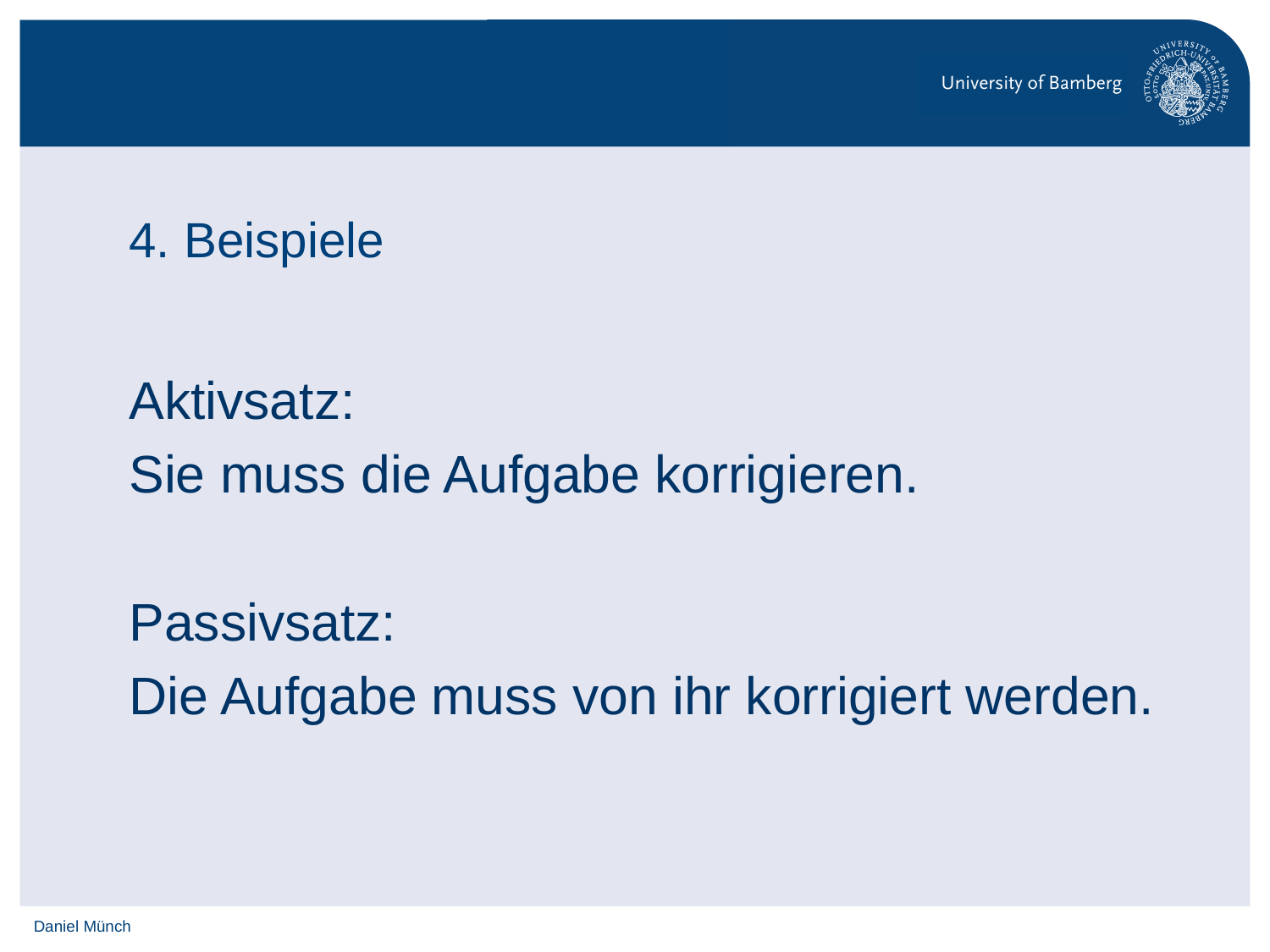

# 4. Beispiele
Aktivsatz:
Sie muss die Aufgabe korrigieren.

Passivsatz:
Die Aufgabe muss von ihr korrigiert werden.